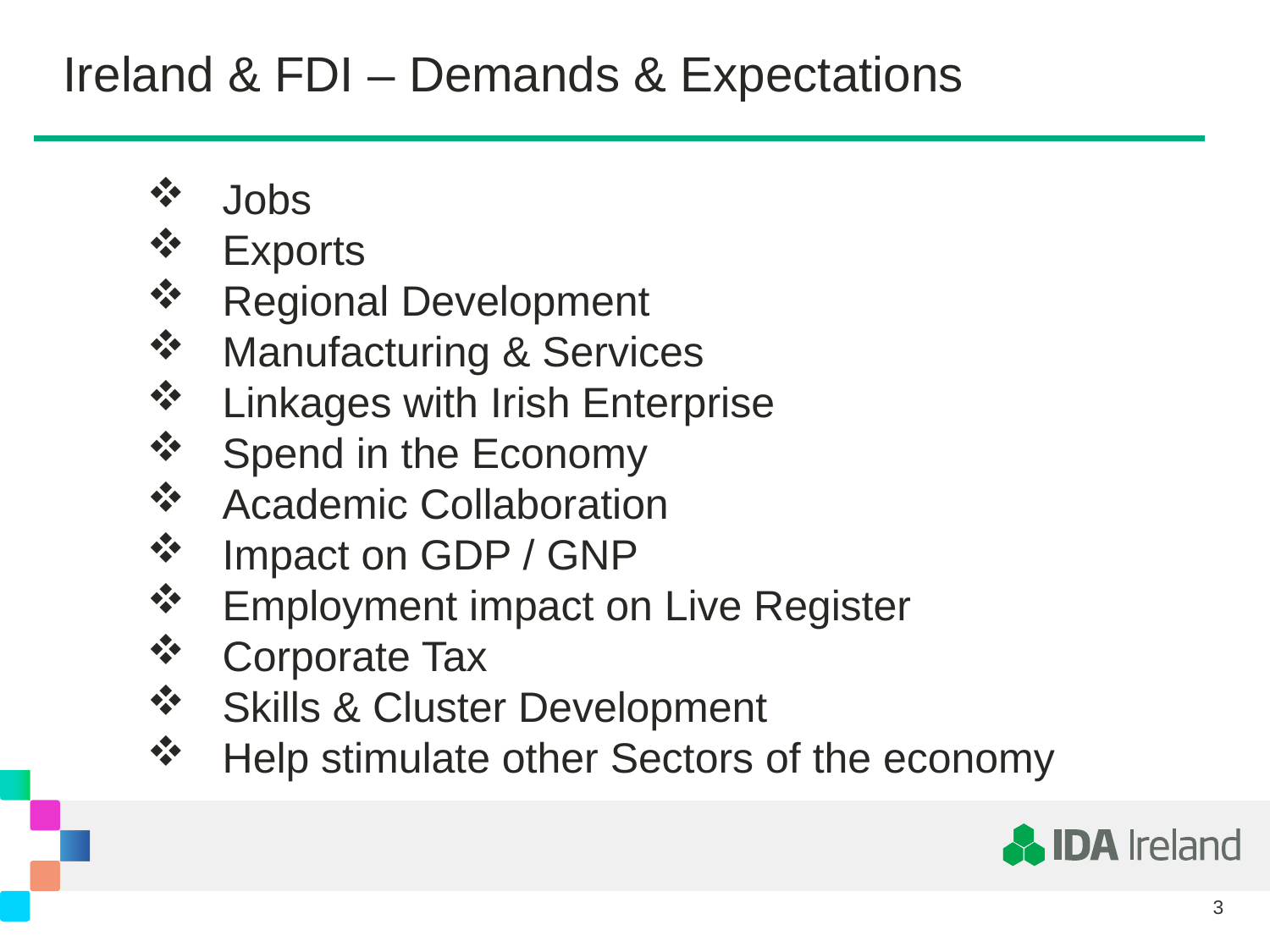

Ireland & FDI – Demands & Expectations
   Jobs
   Exports
   Regional Development
   Manufacturing & Services
   Linkages with Irish Enterprise
   Spend in the Economy
   Academic Collaboration
   Impact on GDP / GNP
   Employment impact on Live Register
   Corporate Tax
   Skills & Cluster Development
   Help stimulate other Sectors of the economy

3